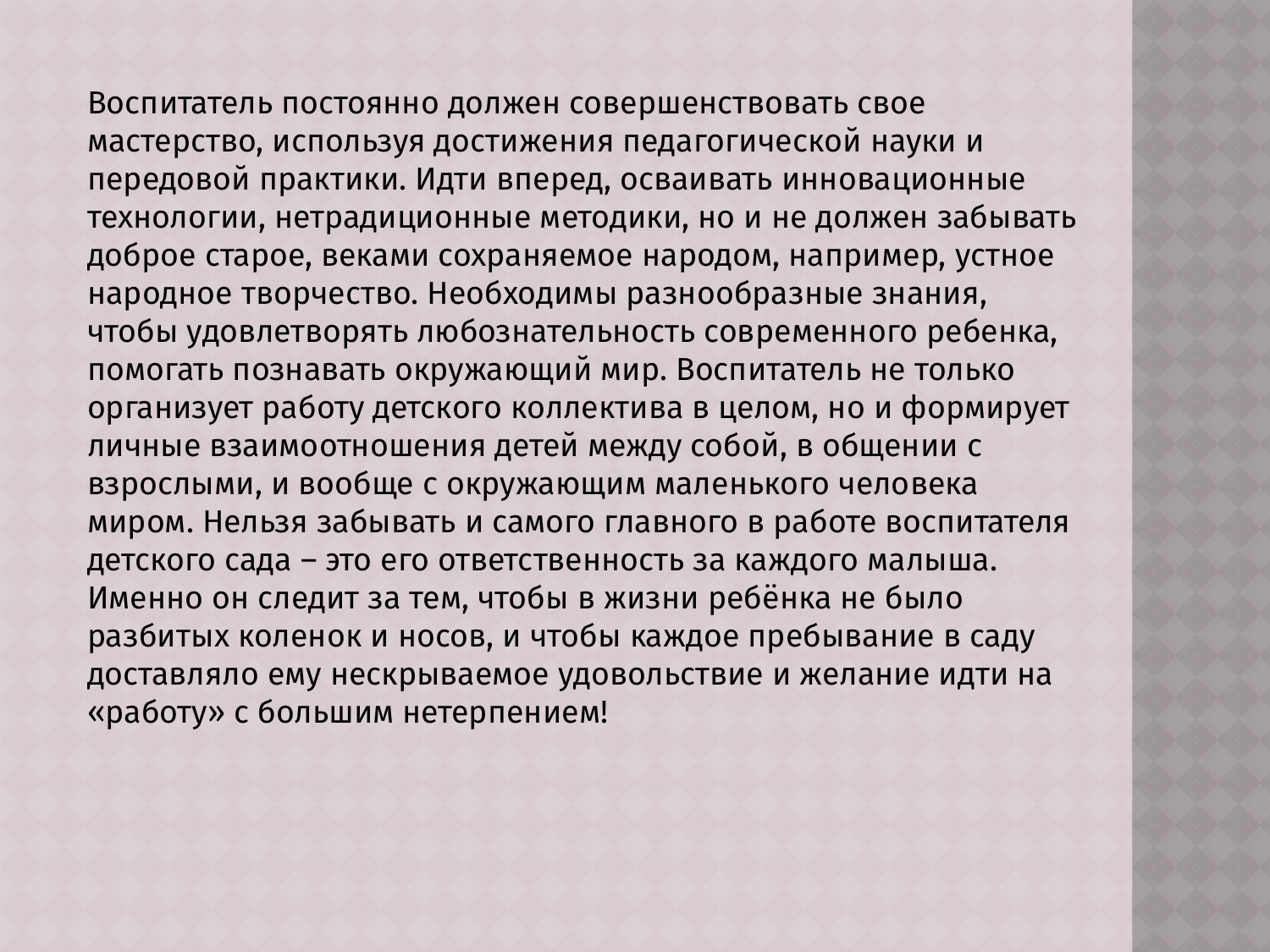

Воспитатель постоянно должен совершенствовать свое мастерство, используя достижения педагогической науки и передовой практики. Идти вперед, осваивать инновационные технологии, нетрадиционные методики, но и не должен забывать доброе старое, веками сохраняемое народом, например, устное народное творчество. Необходимы разнообразные знания, чтобы удовлетворять любознательность современного ребенка, помогать познавать окружающий мир. Воспитатель не только организует работу детского коллектива в целом, но и формирует личные взаимоотношения детей между собой, в общении с взрослыми, и вообще с окружающим маленького человека миром. Нельзя забывать и самого главного в работе воспитателя детского сада – это его ответственность за каждого малыша. Именно он следит за тем, чтобы в жизни ребёнка не было разбитых коленок и носов, и чтобы каждое пребывание в саду доставляло ему нескрываемое удовольствие и желание идти на «работу» с большим нетерпением!